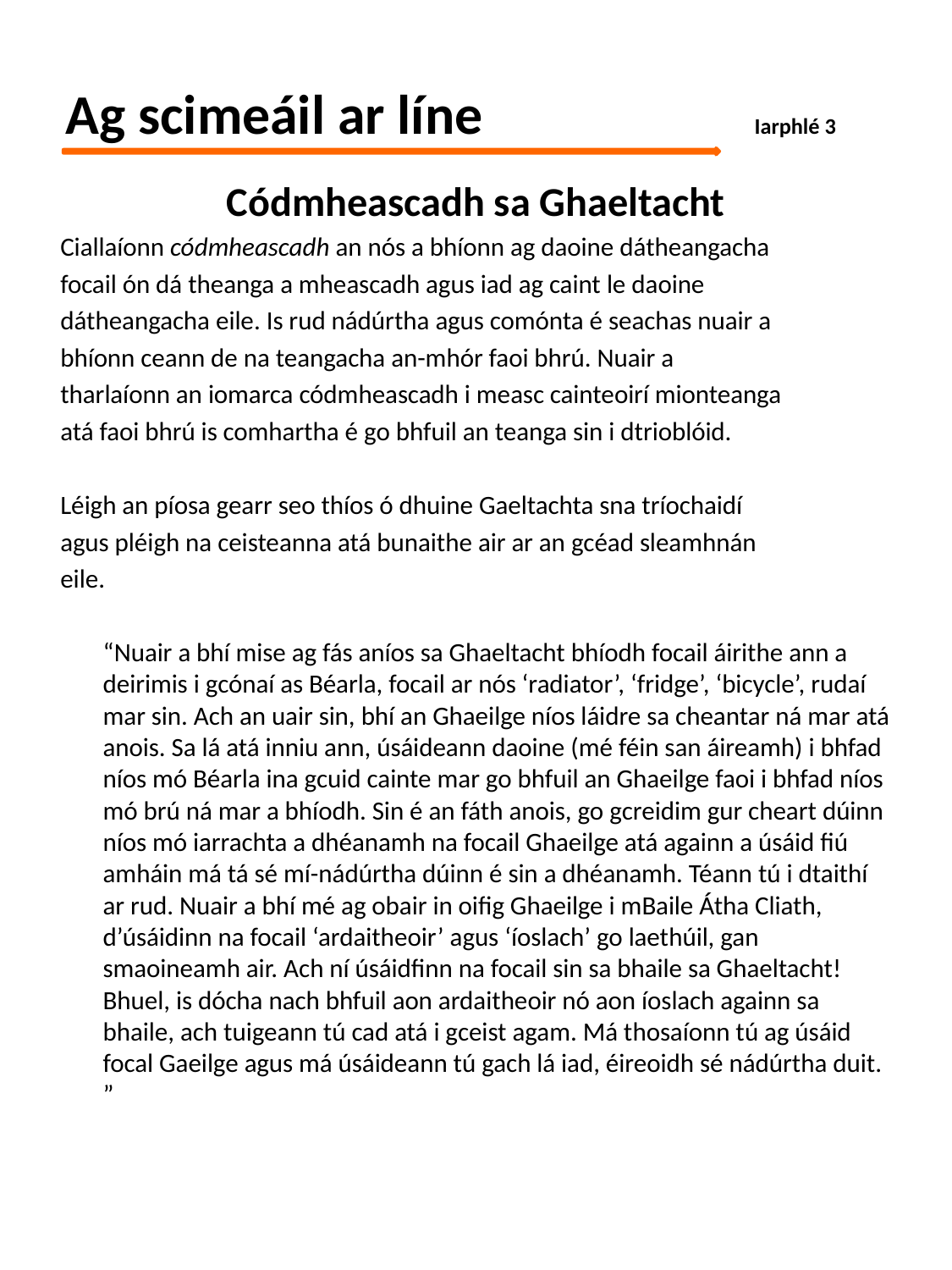

# Ag scimeáil ar líne	   	       Iarphlé 3

Códmheascadh sa Ghaeltacht
Ciallaíonn códmheascadh an nós a bhíonn ag daoine dátheangacha
focail ón dá theanga a mheascadh agus iad ag caint le daoine
dátheangacha eile. Is rud nádúrtha agus comónta é seachas nuair a
bhíonn ceann de na teangacha an-mhór faoi bhrú. Nuair a
tharlaíonn an iomarca códmheascadh i measc cainteoirí mionteanga
atá faoi bhrú is comhartha é go bhfuil an teanga sin i dtrioblóid.

Léigh an píosa gearr seo thíos ó dhuine Gaeltachta sna tríochaidí
agus pléigh na ceisteanna atá bunaithe air ar an gcéad sleamhnán
eile.

	“Nuair a bhí mise ag fás aníos sa Ghaeltacht bhíodh focail áirithe ann a deirimis i gcónaí as Béarla, focail ar nós ‘radiator’, ‘fridge’, ‘bicycle’, rudaí mar sin. Ach an uair sin, bhí an Ghaeilge níos láidre sa cheantar ná mar atá anois. Sa lá atá inniu ann, úsáideann daoine (mé féin san áireamh) i bhfad níos mó Béarla ina gcuid cainte mar go bhfuil an Ghaeilge faoi i bhfad níos mó brú ná mar a bhíodh. Sin é an fáth anois, go gcreidim gur cheart dúinn níos mó iarrachta a dhéanamh na focail Ghaeilge atá againn a úsáid fiú amháin má tá sé mí-nádúrtha dúinn é sin a dhéanamh. Téann tú i dtaithí ar rud. Nuair a bhí mé ag obair in oifig Ghaeilge i mBaile Átha Cliath, d’úsáidinn na focail ‘ardaitheoir’ agus ‘íoslach’ go laethúil, gan smaoineamh air. Ach ní úsáidfinn na focail sin sa bhaile sa Ghaeltacht! Bhuel, is dócha nach bhfuil aon ardaitheoir nó aon íoslach againn sa bhaile, ach tuigeann tú cad atá i gceist agam. Má thosaíonn tú ag úsáid focal Gaeilge agus má úsáideann tú gach lá iad, éireoidh sé nádúrtha duit. ”